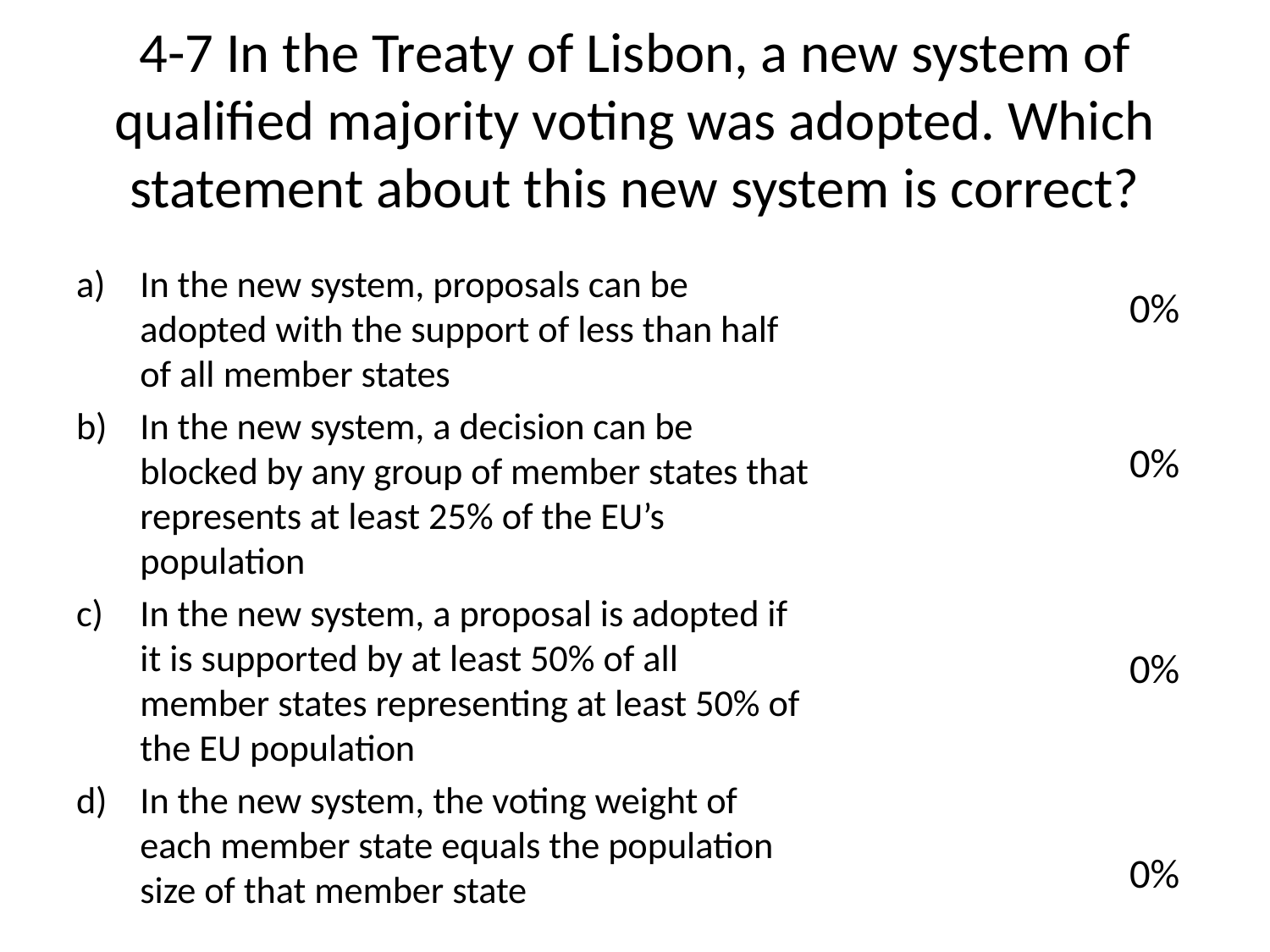

# 4-7 In the Treaty of Lisbon, a new system of qualified majority voting was adopted. Which statement about this new system is correct?
In the new system, proposals can be adopted with the support of less than half of all member states
In the new system, a decision can be blocked by any group of member states that represents at least 25% of the EU’s population
In the new system, a proposal is adopted if it is supported by at least 50% of all member states representing at least 50% of the EU population
In the new system, the voting weight of each member state equals the population size of that member state
0%
0%
0%
0%